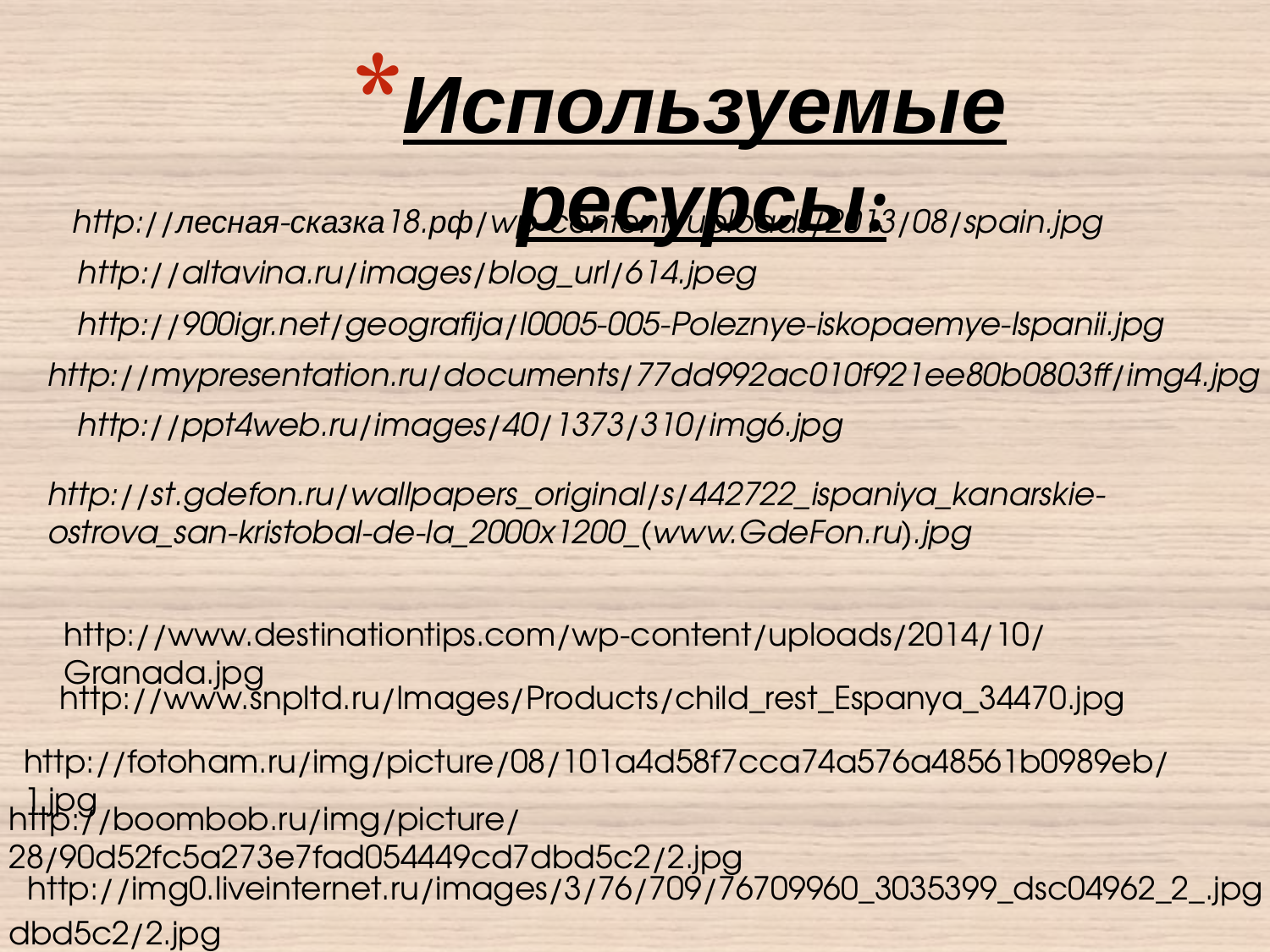

# Используемые ресурсы:
http://лесная-сказка18.рф/wp-content/uploads/2013/08/spain.jpg
http://altavina.ru/images/blog_url/614.jpeg
http://900igr.net/geografija/I0005-005-Poleznye-iskopaemye-Ispanii.jpg
http://mypresentation.ru/documents/77dd992ac010f921ee80b0803ff/img4.jpg
http://ppt4web.ru/images/40/1373/310/img6.jpg
http://st.gdefon.ru/wallpapers_original/s/442722_ispaniya_kanarskie-ostrova_san-kristobal-de-la_2000x1200_(www.GdeFon.ru).jpg
http://www.destinationtips.com/wp-content/uploads/2014/10/Granada.jpg
http://www.snpltd.ru/Images/Products/child_rest_Espanya_34470.jpg
http://fotoham.ru/img/picture/08/101a4d58f7cca74a576a48561b0989eb/1.jpg
http://boombob.ru/img/picture/28/90d52fc5a273e7fad054449cd7dbd5c2/2.jpg

dbd5c2/2.jpg
http://img0.liveinternet.ru/images/3/76/709/76709960_3035399_dsc04962_2_.jpg